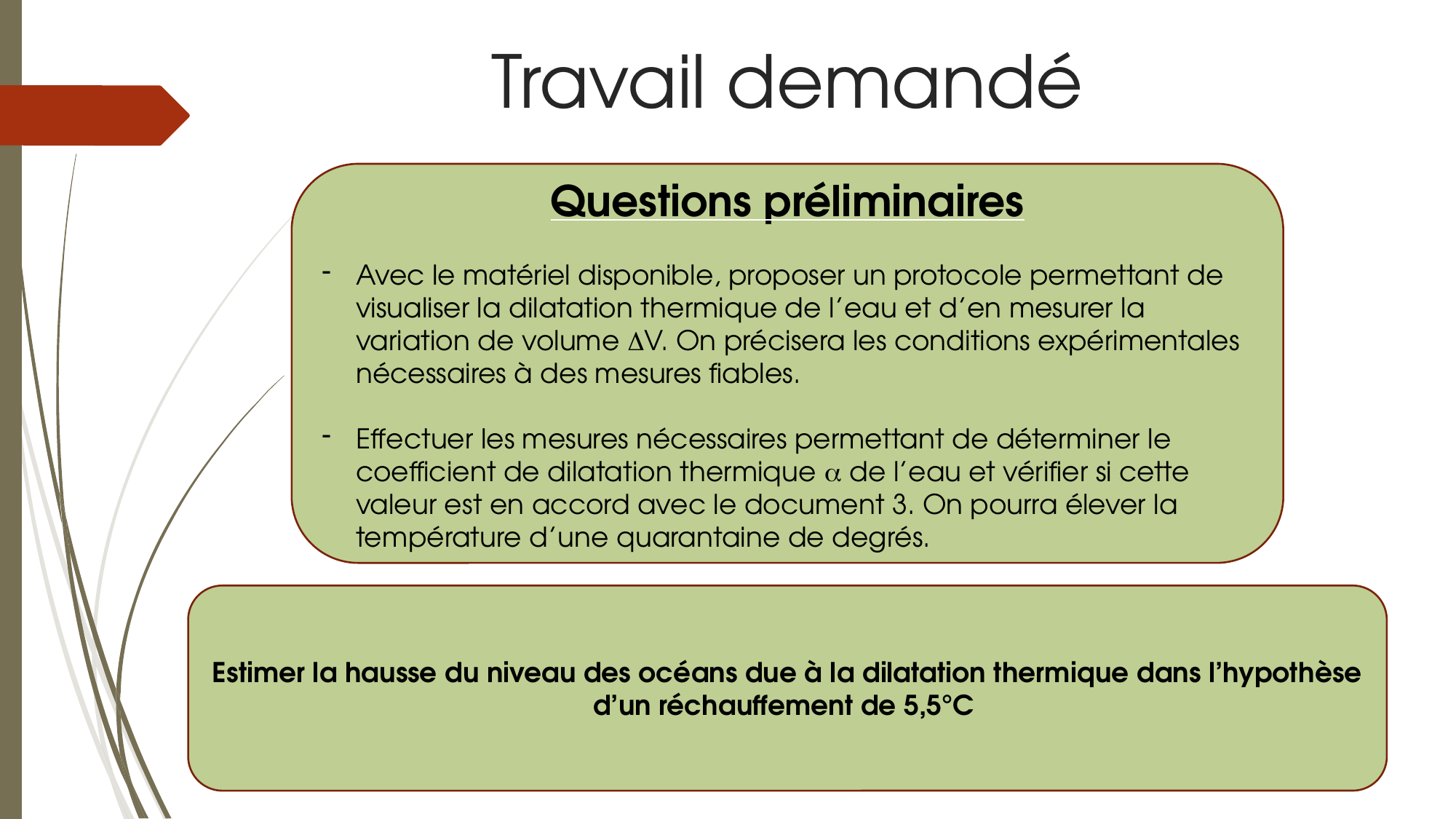

Travail demandé
Questions préliminaires

Avec le matériel disponible, proposer un protocole permettant de visualiser la dilatation thermique de l’eau et d’en mesurer la variation de volume ΔV. On précisera les conditions expérimentales nécessaires à des mesures fiables.

Effectuer les mesures nécessaires permettant de déterminer le coefficient de dilatation thermique α de l’eau et vérifier si cette valeur est en accord avec le document 3. On pourra élever la température d’une quarantaine de degrés.
Estimer la hausse du niveau des océans due à la dilatation thermique dans l’hypothèse d’un réchauffement de 5,5°C